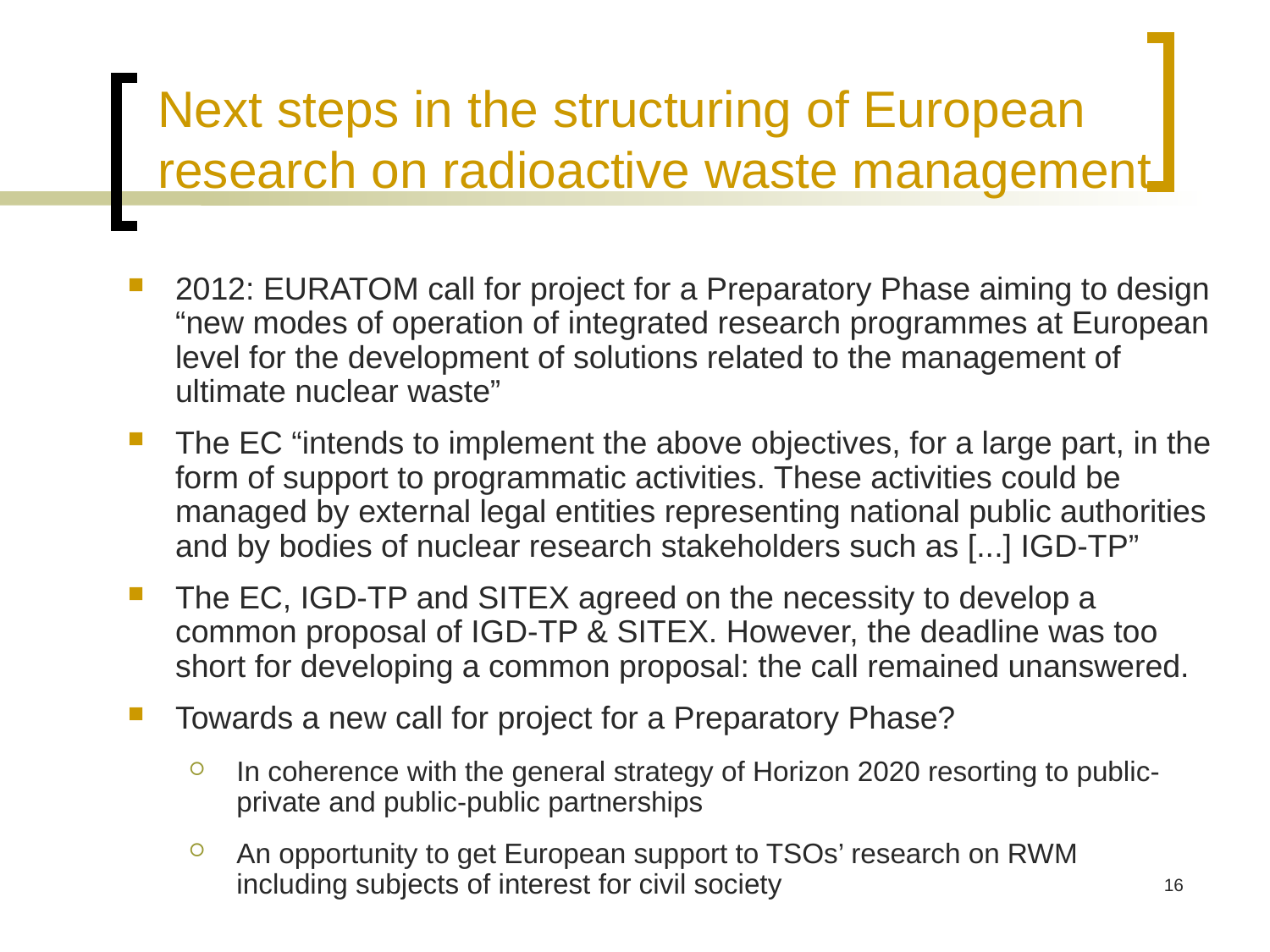

Next steps in the structuring of European research on radioactive waste management

2012: EURATOM call for project for a Preparatory Phase aiming to design “new modes of operation of integrated research programmes at European level for the development of solutions related to the management of ultimate nuclear waste”
The EC “intends to implement the above objectives, for a large part, in the form of support to programmatic activities. These activities could be managed by external legal entities representing national public authorities and by bodies of nuclear research stakeholders such as [...] IGD-TP”
The EC, IGD-TP and SITEX agreed on the necessity to develop a common proposal of IGD-TP & SITEX. However, the deadline was too short for developing a common proposal: the call remained unanswered.
Towards a new call for project for a Preparatory Phase?
In coherence with the general strategy of Horizon 2020 resorting to public-private and public-public partnerships
An opportunity to get European support to TSOs’ research on RWM   including subjects of interest for civil society

16